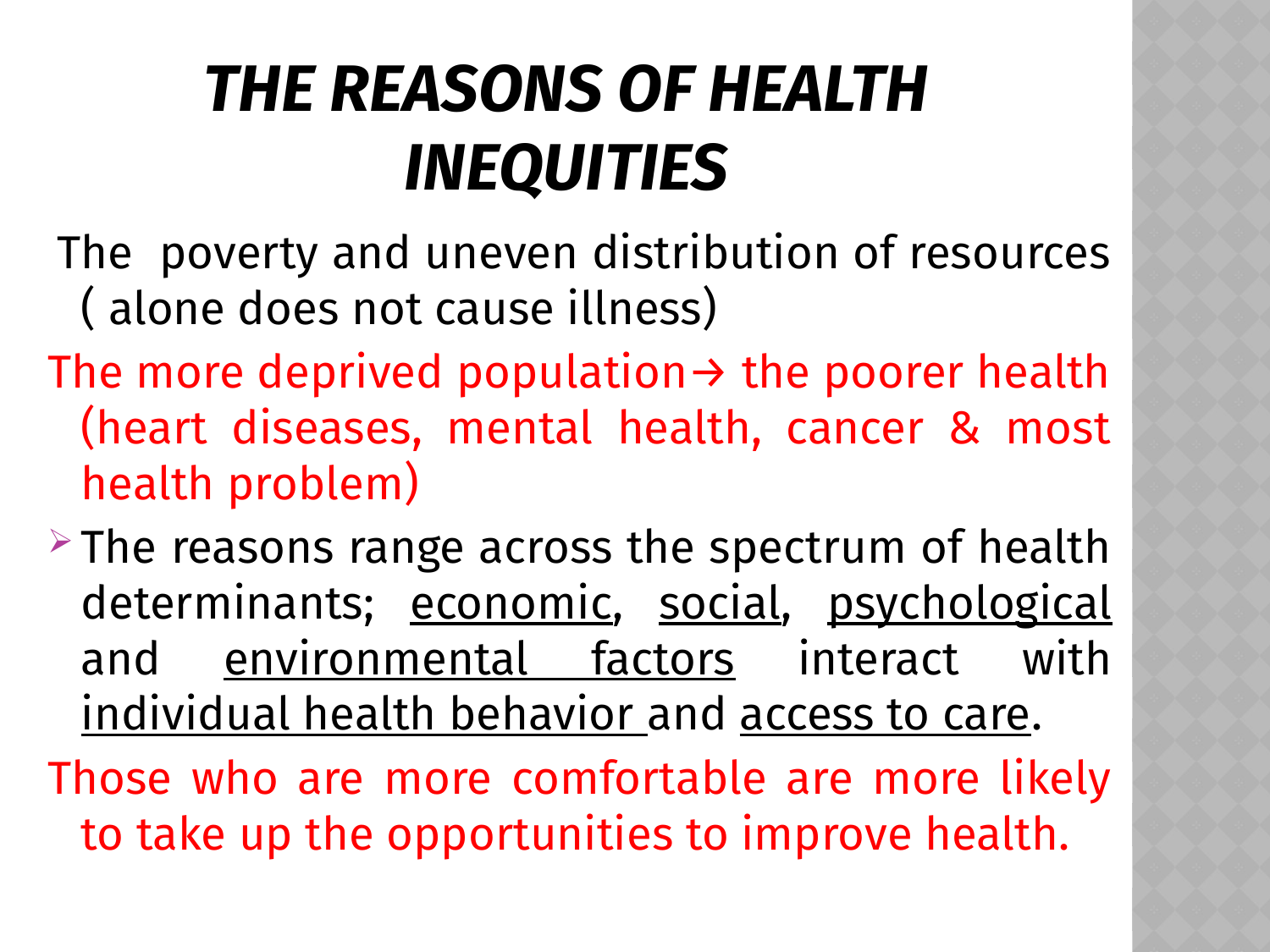

# The reasons of health inequities
 The  poverty and uneven distribution of resources ( alone does not cause illness)
The more deprived population→ the poorer health (heart diseases, mental health, cancer & most health problem)
The reasons range across the spectrum of health determinants; economic, social, psychological and environmental factors interact with individual health behavior and access to care.
Those who are more comfortable are more likely to take up the opportunities to improve health.